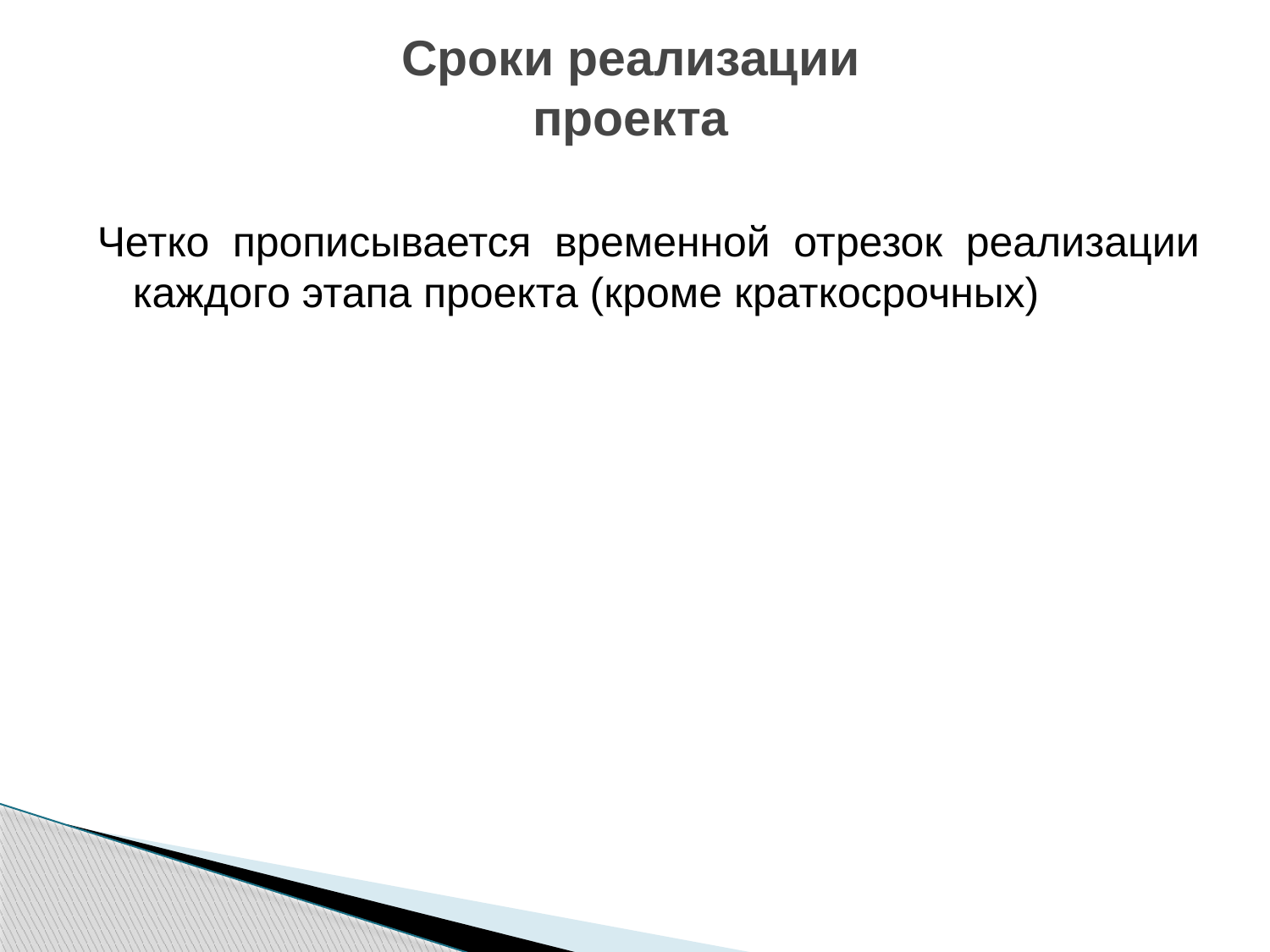

# Сроки реализации проекта
Четко прописывается временной отрезок реализации каждого этапа проекта (кроме краткосрочных)